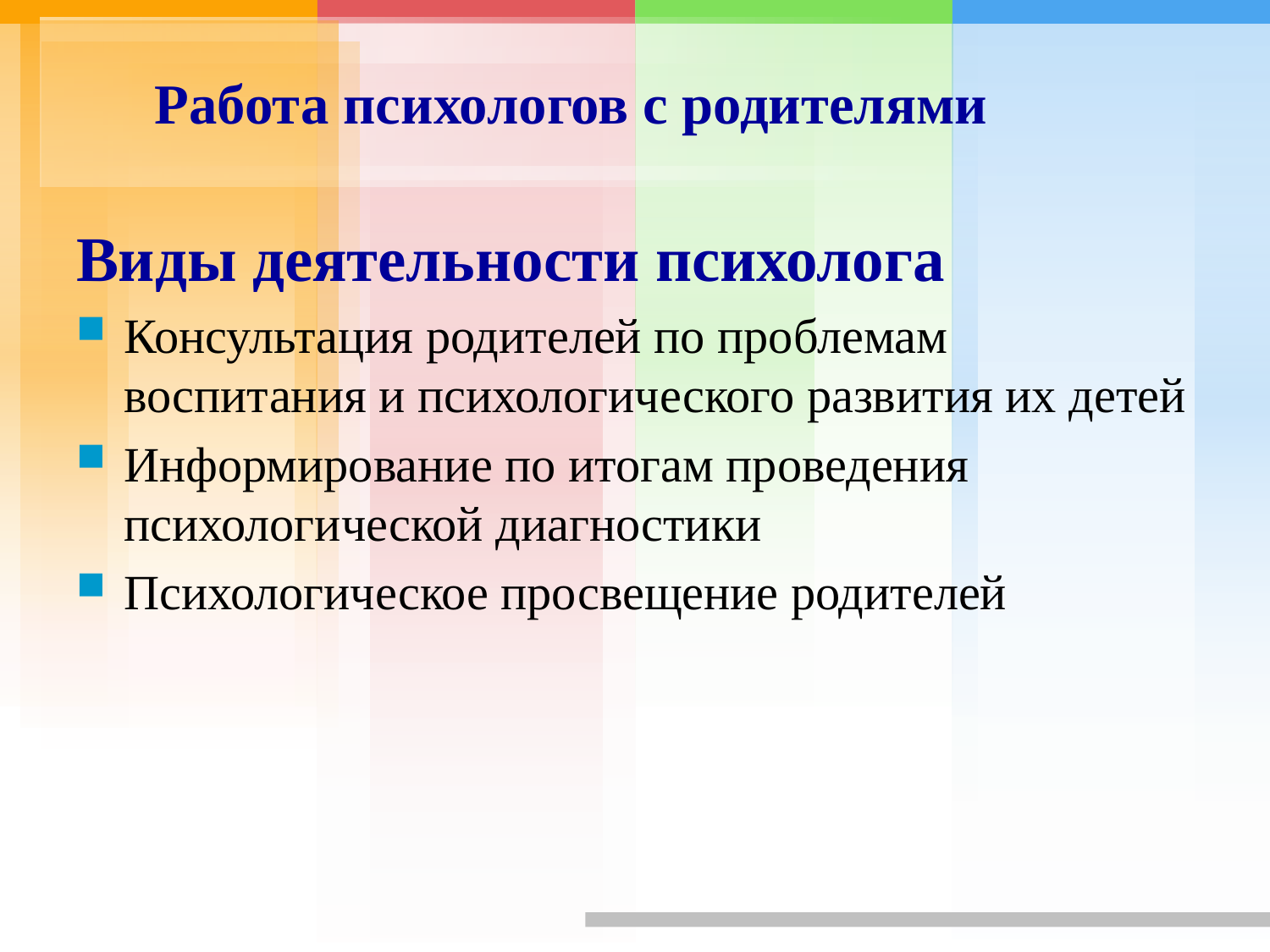

# Работа психологов с родителями
Виды деятельности психолога
Консультация родителей по проблемам воспитания и психологического развития их детей
Информирование по итогам проведения психологической диагностики
Психологическое просвещение родителей